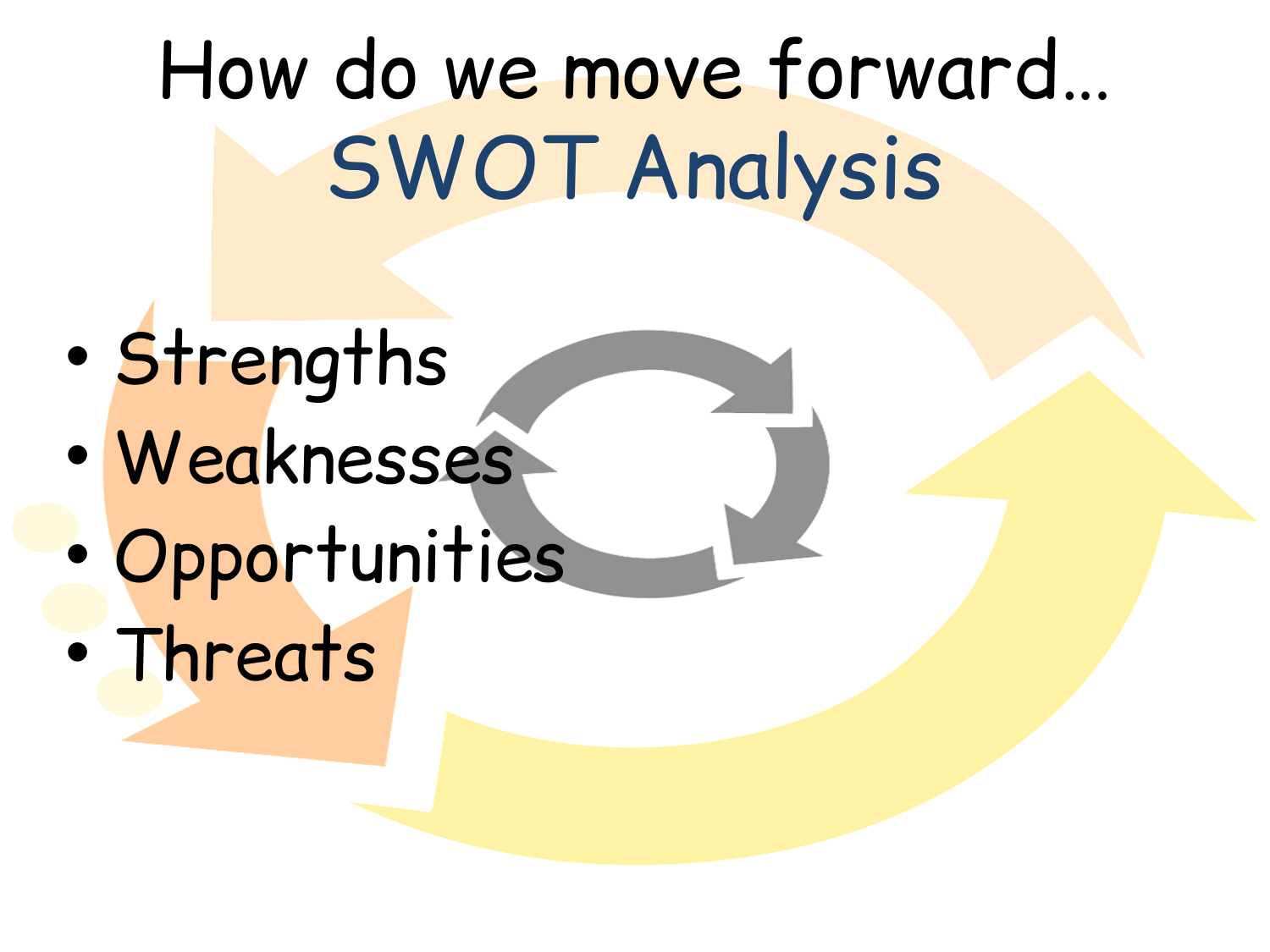

# How do we move forward… SWOT Analysis
Strengths
Weaknesses
Opportunities
Threats